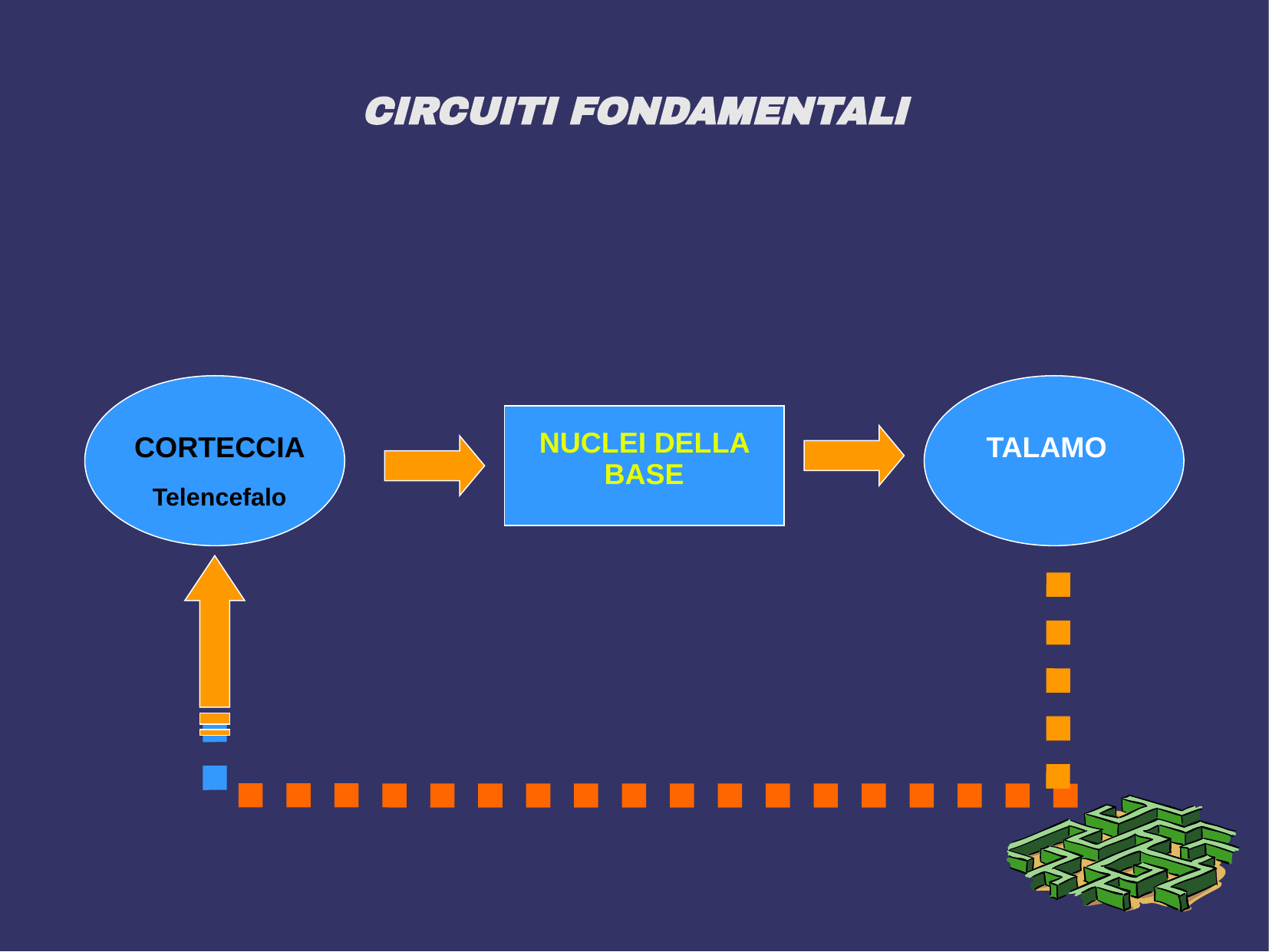

CIRCUITI FONDAMENTALI

NUCLEI DELLA BASE
CORTECCIA
Telencefalo

TALAMO